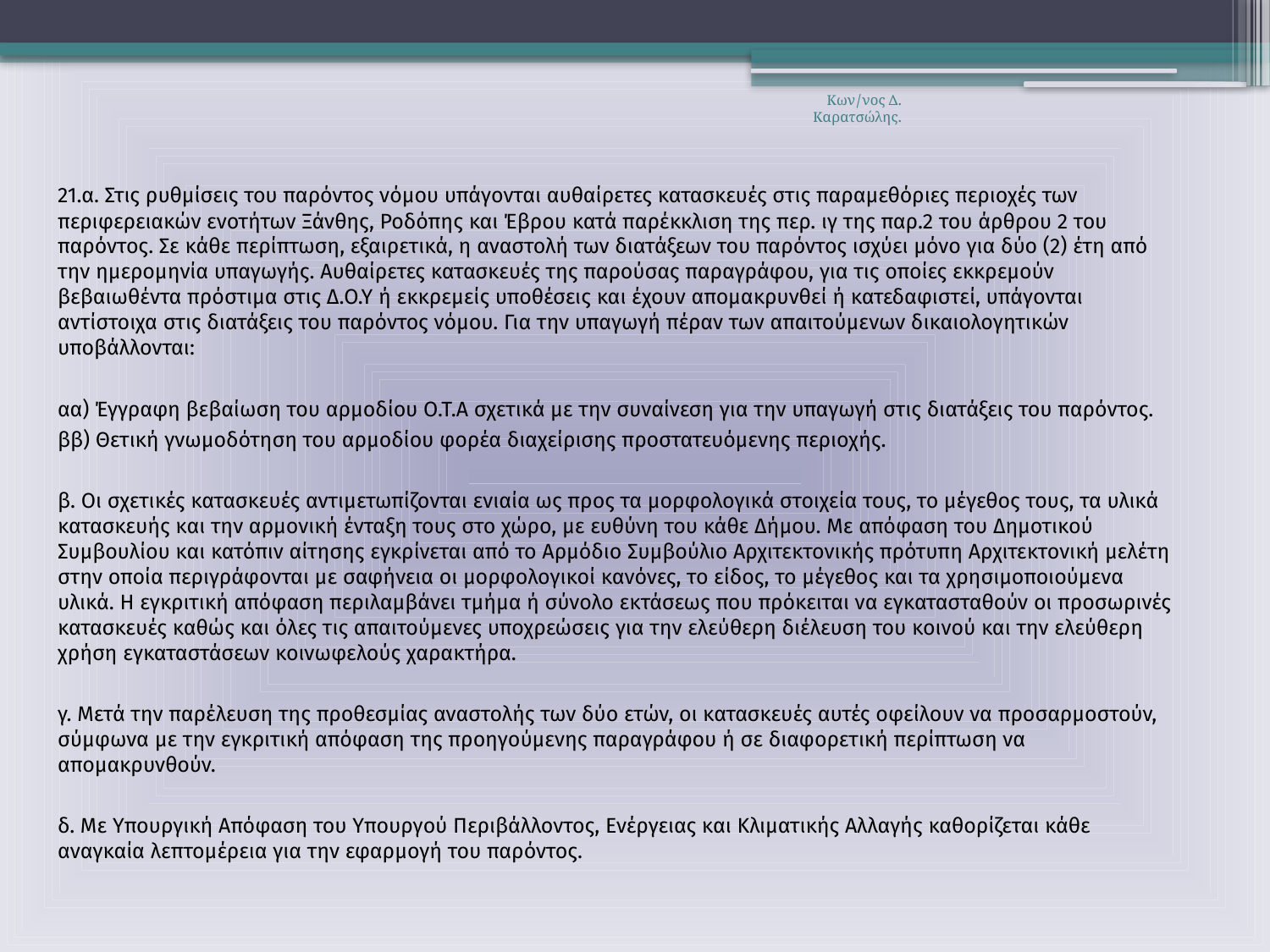

Κων/νος Δ. Καρατσώλης.
21.α. Στις ρυθμίσεις του παρόντος νόμου υπάγονται αυθαίρετες κατασκευές στις παραμεθόριες περιοχές των περιφερειακών ενοτήτων Ξάνθης, Ροδόπης και Έβρου κατά παρέκκλιση της περ. ιγ της παρ.2 του άρθρου 2 του παρόντος. Σε κάθε περίπτωση, εξαιρετικά, η αναστολή των διατάξεων του παρόντος ισχύει μόνο για δύο (2) έτη από την ημερομηνία υπαγωγής. Αυθαίρετες κατασκευές της παρούσας παραγράφου, για τις οποίες εκκρεμούν βεβαιωθέντα πρόστιμα στις Δ.Ο.Υ ή εκκρεμείς υποθέσεις και έχουν απομακρυνθεί ή κατεδαφιστεί, υπάγονται αντίστοιχα στις διατάξεις του παρόντος νόμου. Για την υπαγωγή πέραν των απαιτούμενων δικαιολογητικών υποβάλλονται:

αα) Έγγραφη βεβαίωση του αρμοδίου Ο.Τ.Α σχετικά με την συναίνεση για την υπαγωγή στις διατάξεις του παρόντος.
ββ) Θετική γνωμοδότηση του αρμοδίου φορέα διαχείρισης προστατευόμενης περιοχής.

β. Οι σχετικές κατασκευές αντιμετωπίζονται ενιαία ως προς τα μορφολογικά στοιχεία τους, το μέγεθος τους, τα υλικά κατασκευής και την αρμονική ένταξη τους στο χώρο, με ευθύνη του κάθε Δήμου. Με απόφαση του Δημοτικού Συμβουλίου και κατόπιν αίτησης εγκρίνεται από το Αρμόδιο Συμβούλιο Αρχιτεκτονικής πρότυπη Αρχιτεκτονική μελέτη στην οποία περιγράφονται με σαφήνεια οι μορφολογικοί κανόνες, το είδος, το μέγεθος και τα χρησιμοποιούμενα υλικά. Η εγκριτική απόφαση περιλαμβάνει τμήμα ή σύνολο εκτάσεως που πρόκειται να εγκατασταθούν οι προσωρινές κατασκευές καθώς και όλες τις απαιτούμενες υποχρεώσεις για την ελεύθερη διέλευση του κοινού και την ελεύθερη χρήση εγκαταστάσεων κοινωφελούς χαρακτήρα.

γ. Μετά την παρέλευση της προθεσμίας αναστολής των δύο ετών, οι κατασκευές αυτές οφείλουν να προσαρμοστούν, σύμφωνα με την εγκριτική απόφαση της προηγούμενης παραγράφου ή σε διαφορετική περίπτωση να απομακρυνθούν.

δ. Με Υπουργική Απόφαση του Υπουργού Περιβάλλοντος, Ενέργειας και Κλιματικής Αλλαγής καθορίζεται κάθε αναγκαία λεπτομέρεια για την εφαρμογή του παρόντος.